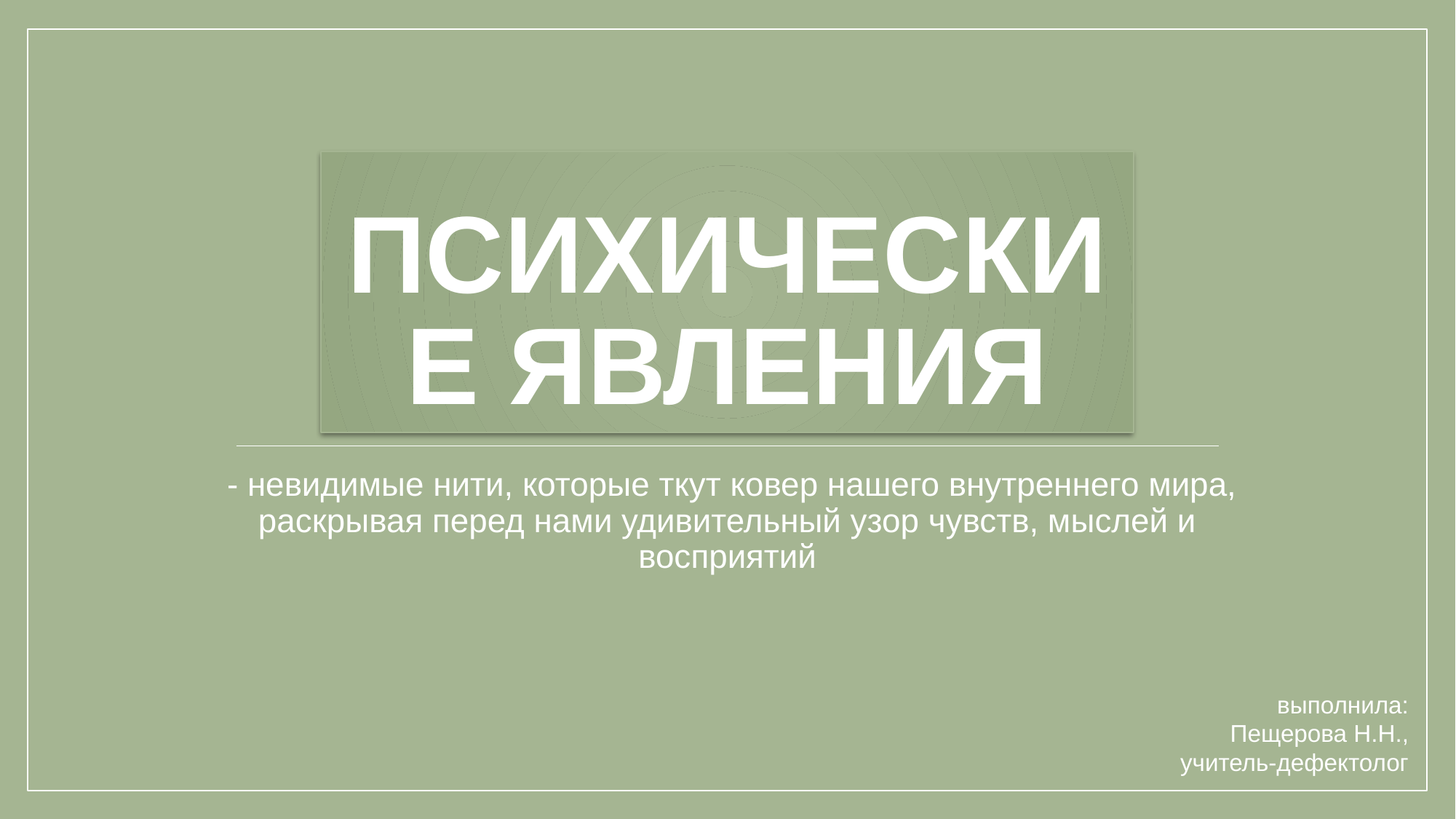

# Психические явления
 - невидимые нити, которые ткут ковер нашего внутреннего мира, раскрывая перед нами удивительный узор чувств, мыслей и восприятий
выполнила:
Пещерова Н.Н.,
учитель-дефектолог